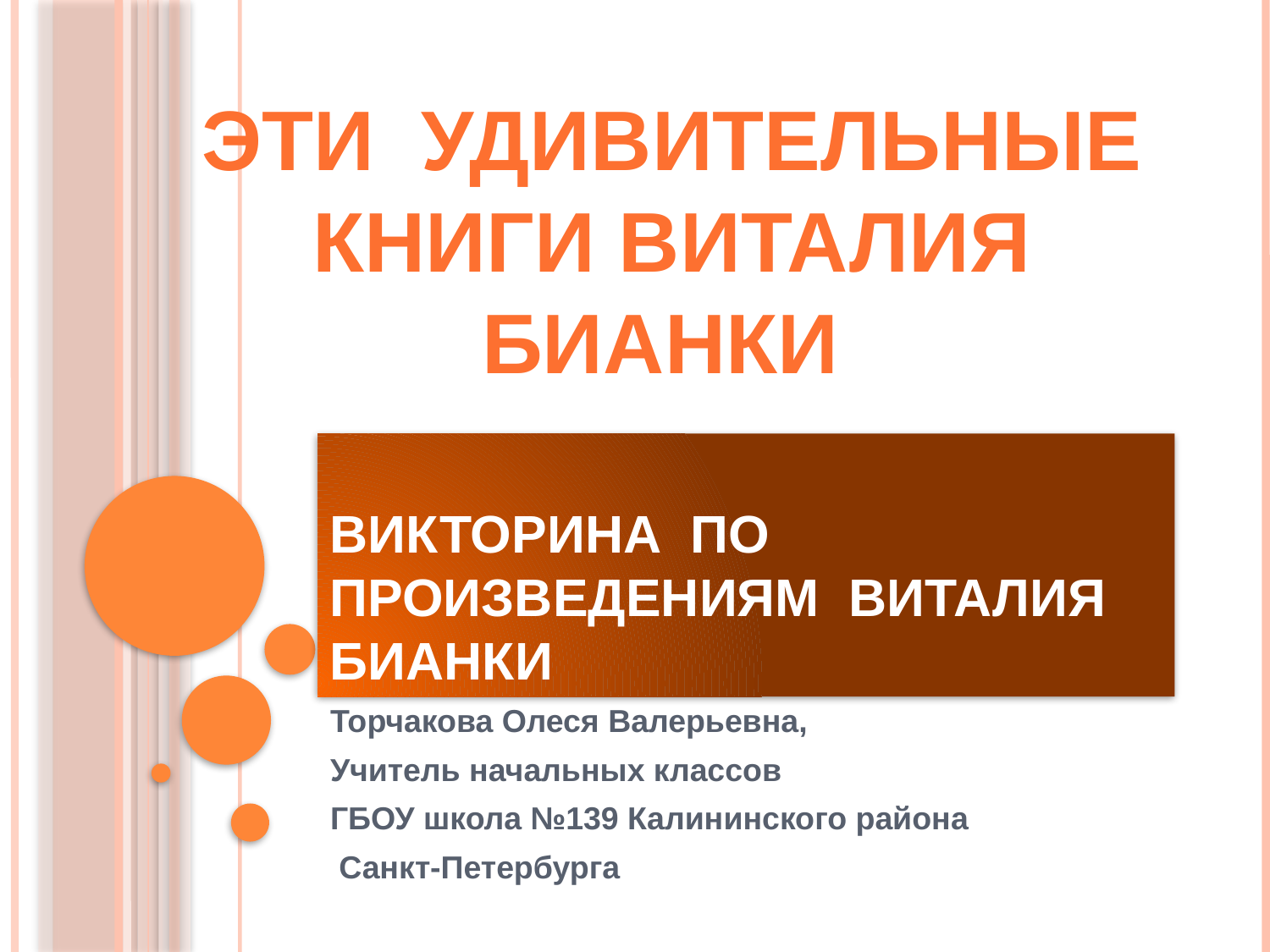

Эти  удивительные
Книги Виталия
Бианки
# Викторина  по произведениям  Виталия  Бианки
Торчакова Олеся Валерьевна,
Учитель начальных классов
ГБОУ школа №139 Калининского района
 Санкт-Петербурга